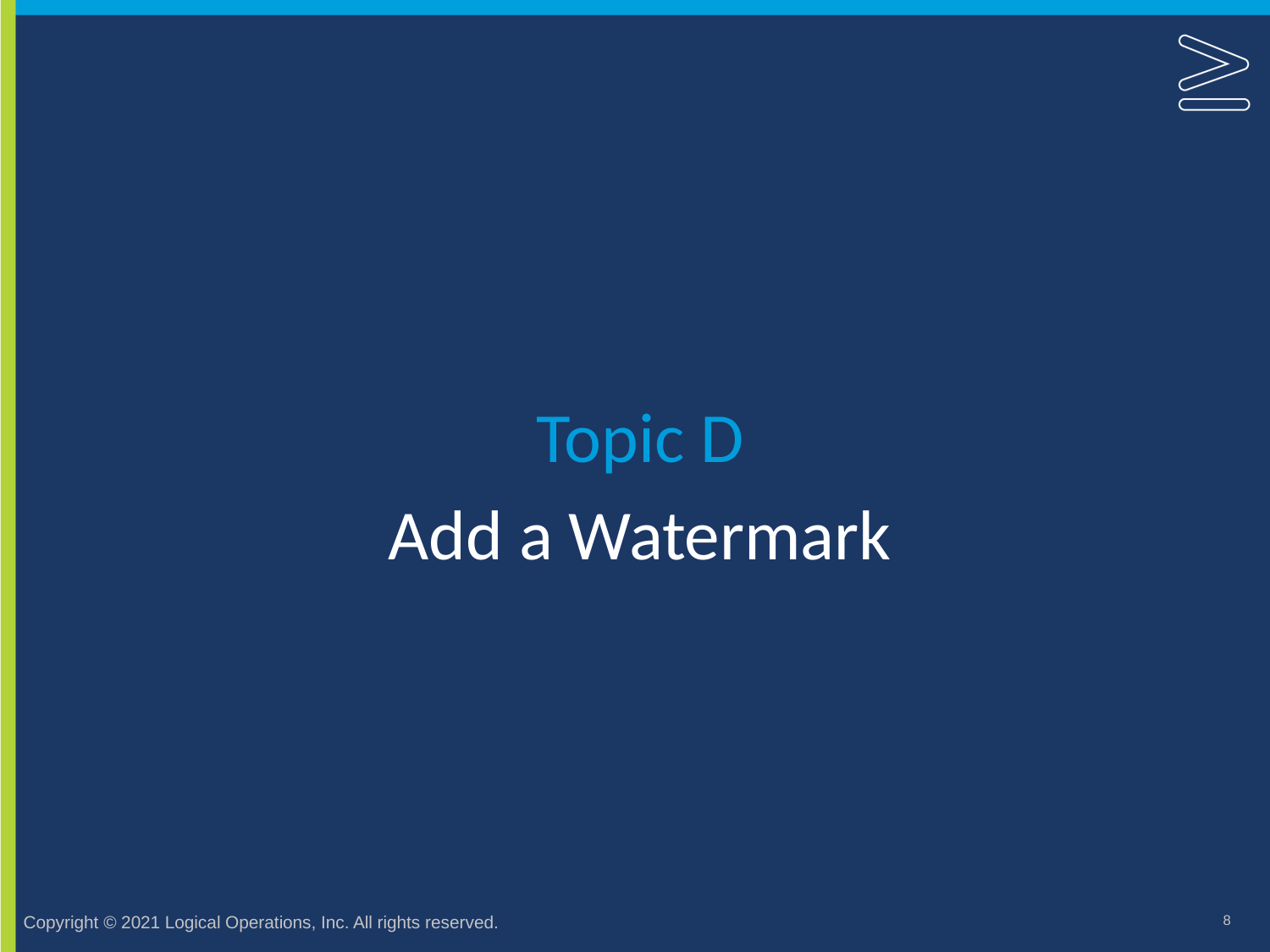

Topic D
# Add a Watermark
8